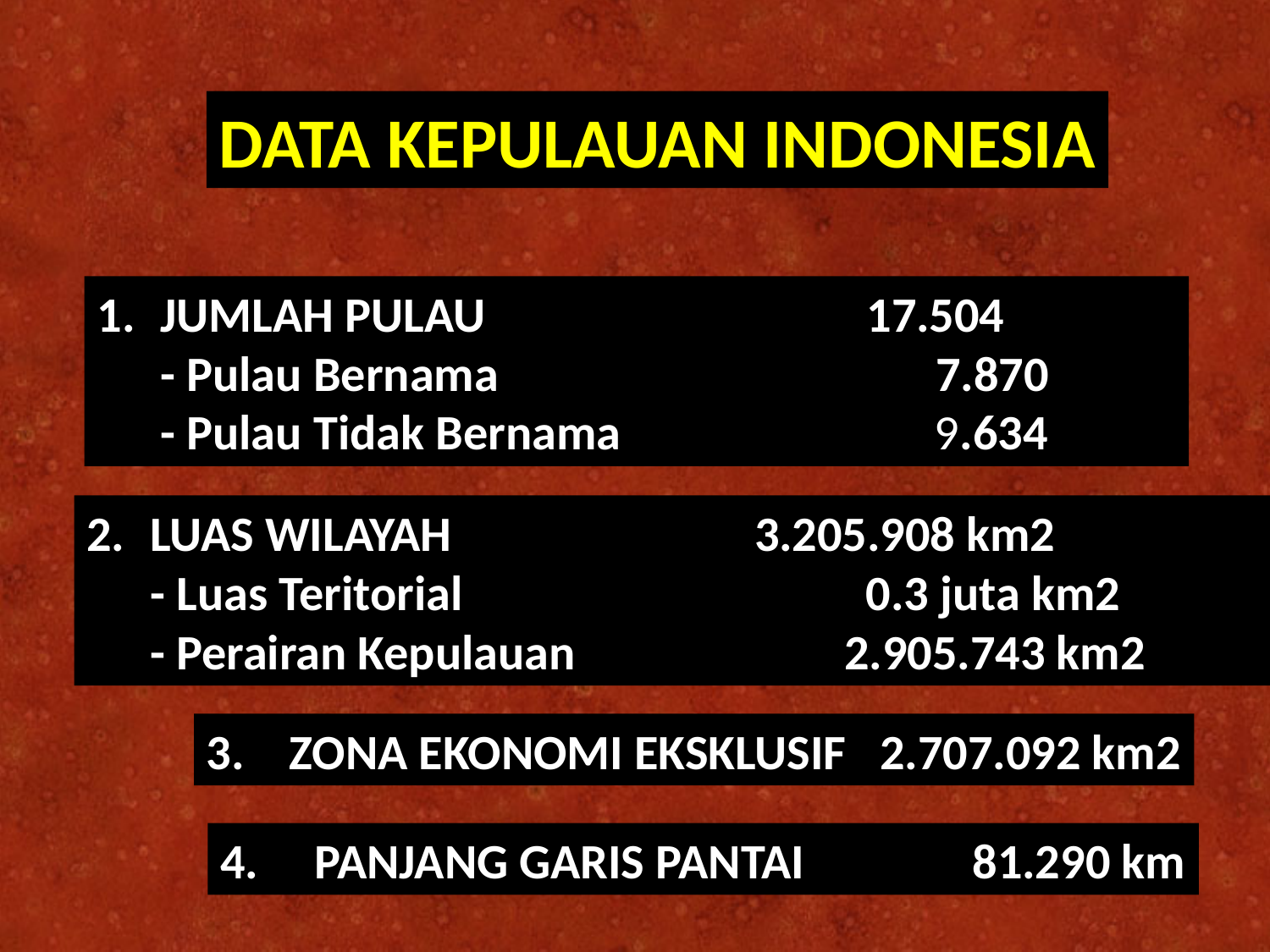

DATA KEPULAUAN INDONESIA
1.	JUMLAH PULAU                                  17.504
	- Pulau Bernama                                       7.870
 	- Pulau Tidak Bernama                            9.634
2.	LUAS WILAYAH                           3.205.908 km2
	- Luas Teritorial                                    0.3 juta km2
	- Perairan Kepulauan                        2.905.743 km2
3.    ZONA EKONOMI EKSKLUSIF   2.707.092 km2
4.     PANJANG GARIS PANTAI               81.290 km